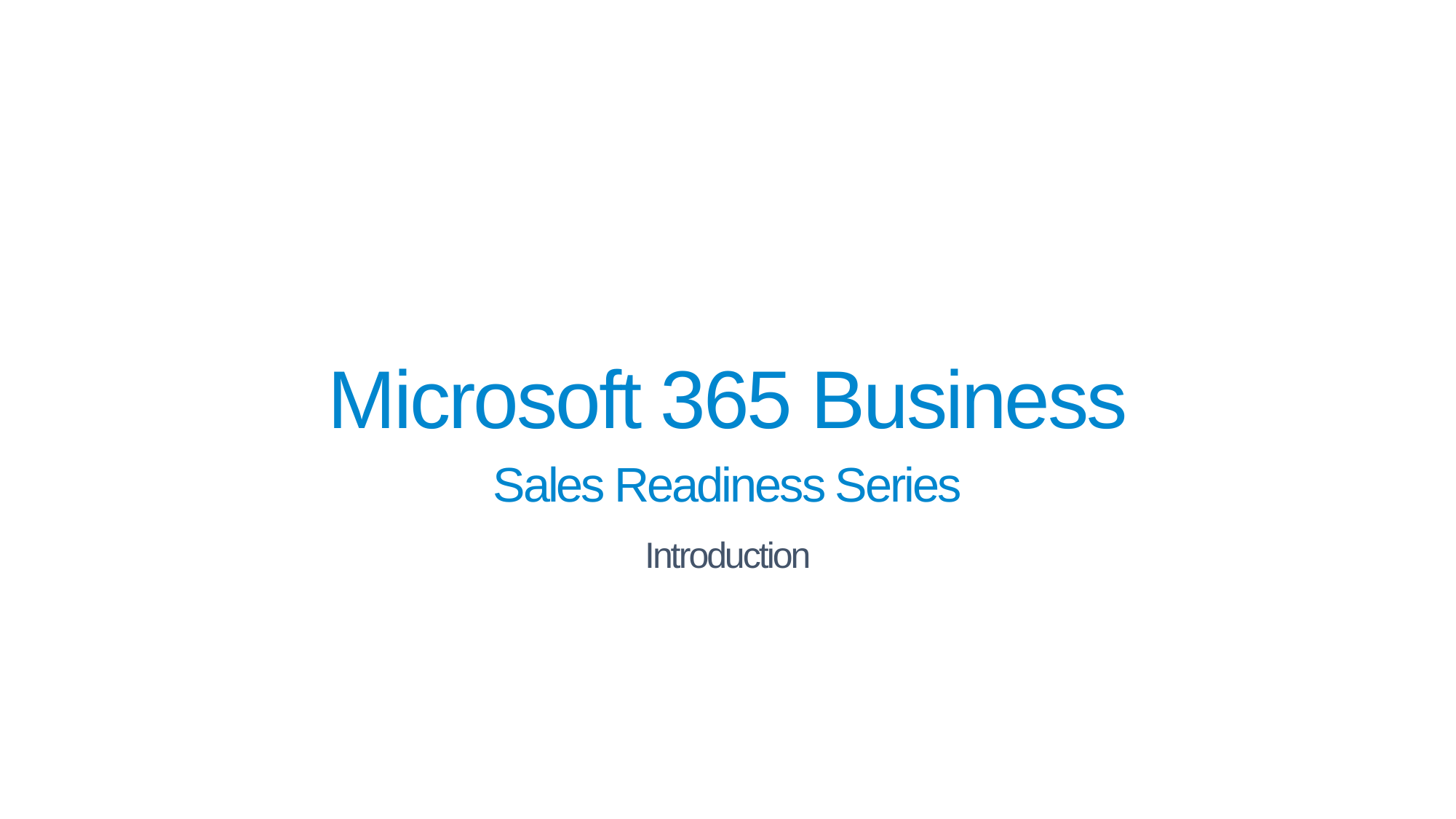

Microsoft 365 Business
Sales Readiness Series
Introduction